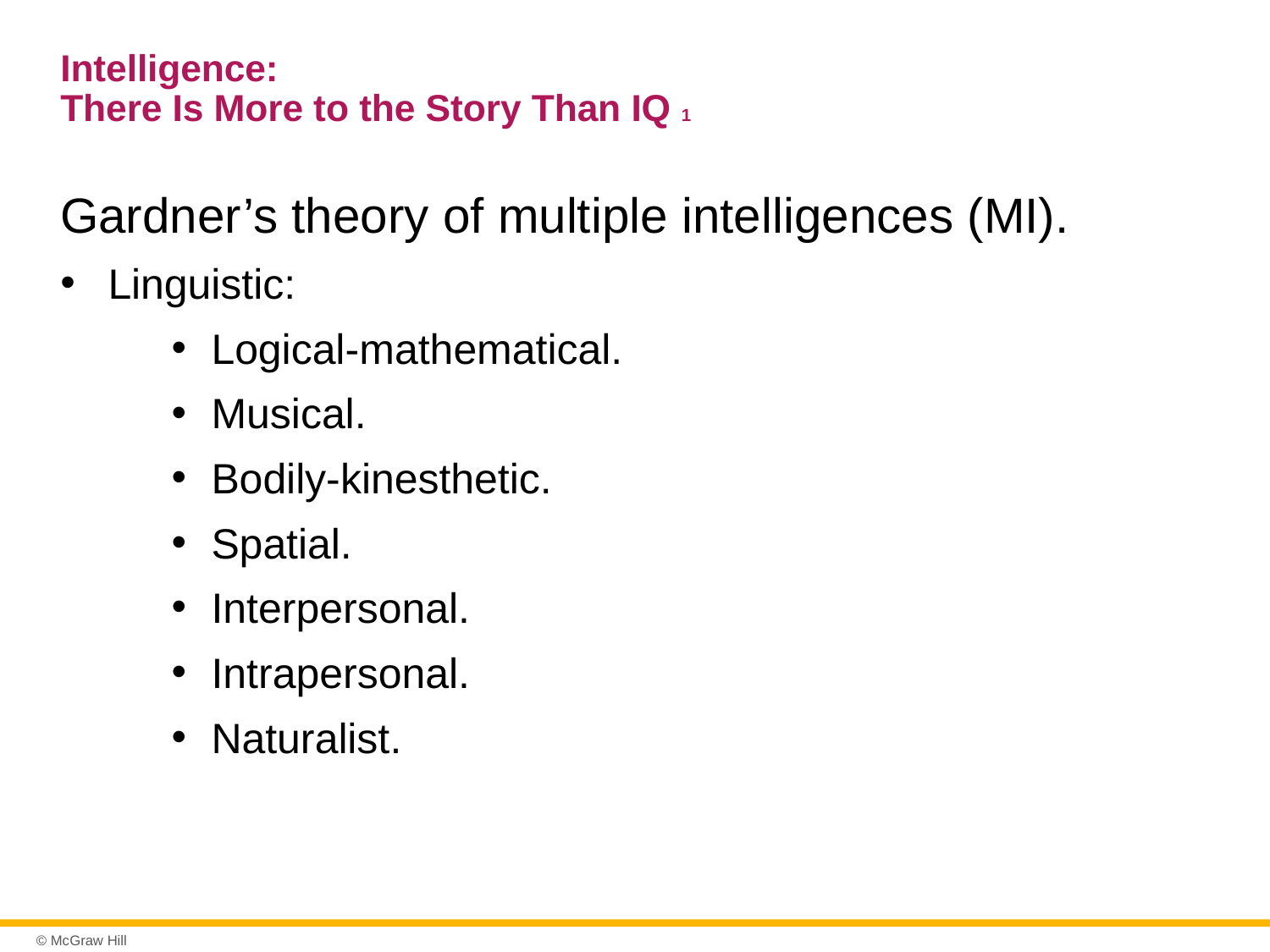

# Intelligence: There Is More to the Story Than IQ 1
Gardner’s theory of multiple intelligences (MI).
Linguistic:
Logical-mathematical.
Musical.
Bodily-kinesthetic.
Spatial.
Interpersonal.
Intrapersonal.
Naturalist.